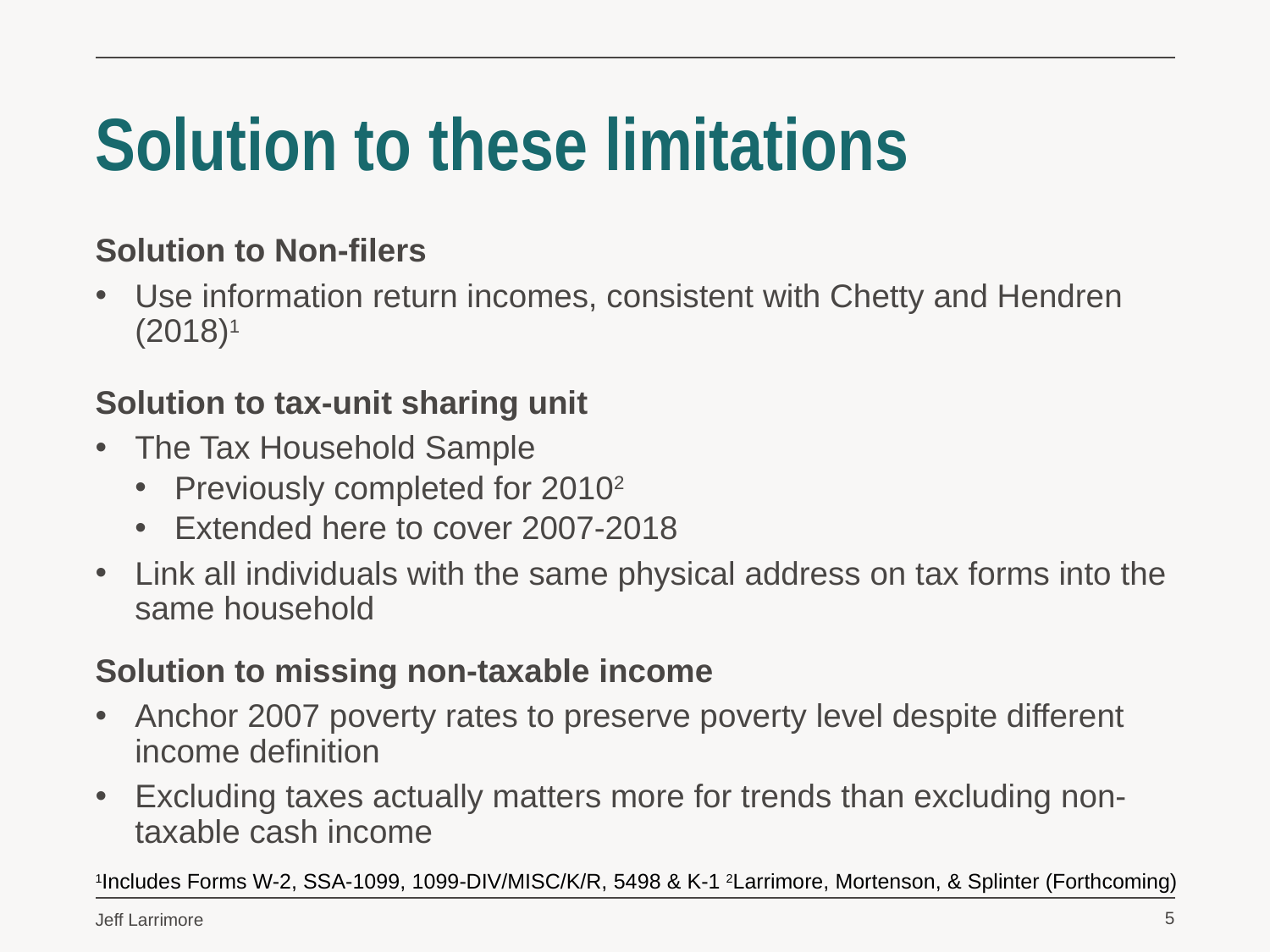

# Solution to these limitations
Solution to Non-filers
Use information return incomes, consistent with Chetty and Hendren (2018)1

Solution to tax-unit sharing unit
The Tax Household Sample
Previously completed for 20102
Extended here to cover 2007-2018
Link all individuals with the same physical address on tax forms into the same household

Solution to missing non-taxable income
Anchor 2007 poverty rates to preserve poverty level despite different income definition
Excluding taxes actually matters more for trends than excluding non-taxable cash income

1Includes Forms W-2, SSA-1099, 1099-DIV/MISC/K/R, 5498 & K-1 2Larrimore, Mortenson, & Splinter (Forthcoming)